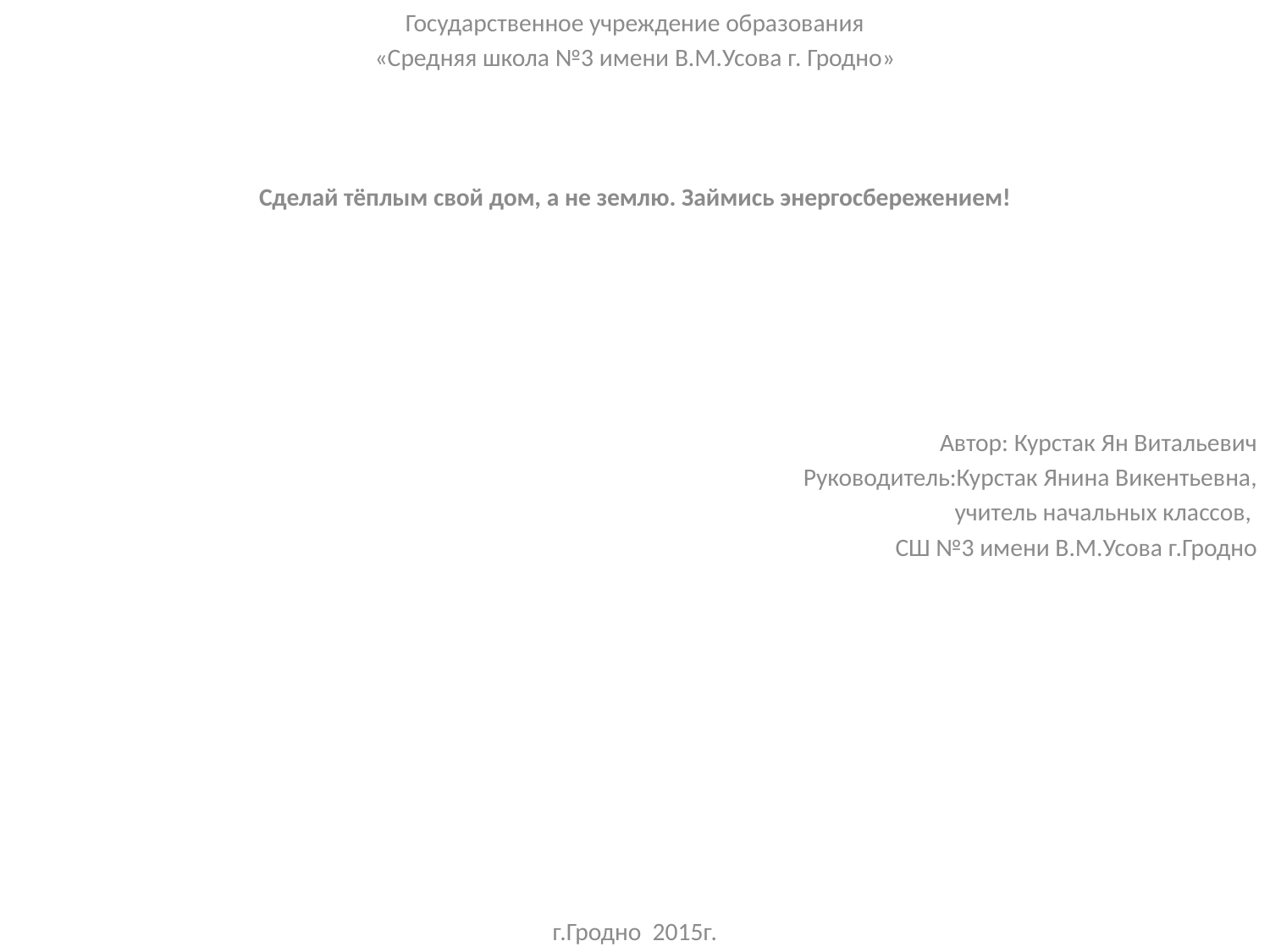

Государственное учреждение образования
«Средняя школа №3 имени В.М.Усова г. Гродно»

Сделай тёплым свой дом, а не землю. Займись энергосбережением!

                                                               Автор: Курстак Ян Витальевич
Руководитель:Курстак Янина Викентьевна,
учитель начальных классов,
СШ №3 имени В.М.Усова г.Гродно

г.Гродно  2015г.